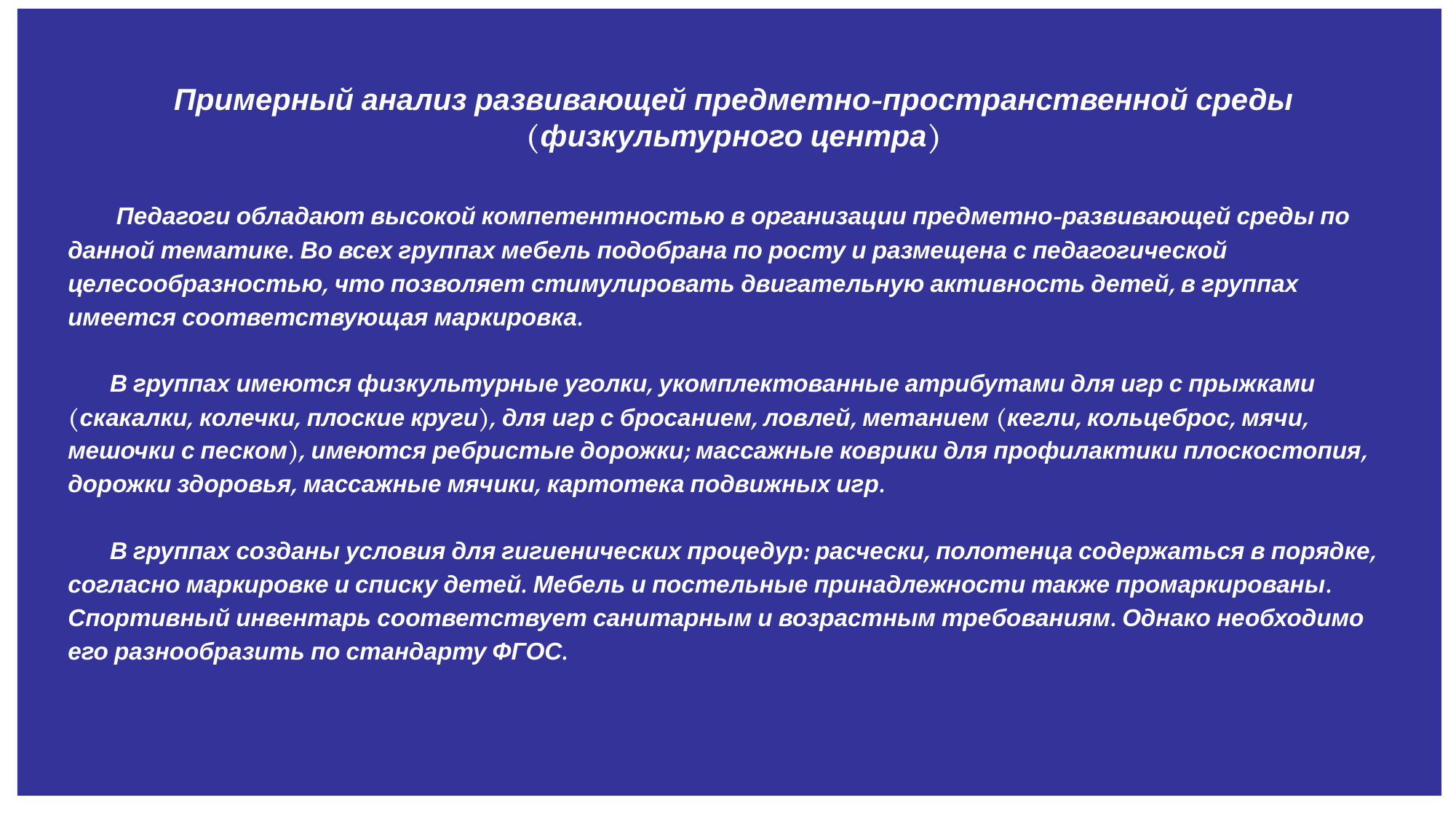

Примерный анализ развивающей предметно-пространственной среды (физкультурного центра)
       Педагоги обладают высокой компетентностью в организации предметно-развивающей среды по данной тематике. Во всех группах мебель подобрана по росту и размещена с педагогической целесообразностью, что позволяет стимулировать двигательную активность детей, в группах имеется соответствующая маркировка.

       В группах имеются физкультурные уголки, укомплектованные атрибутами для игр с прыжками (скакалки, колечки, плоские круги), для игр с бросанием, ловлей, метанием (кегли, кольцеброс, мячи, мешочки с песком), имеются ребристые дорожки; массажные коврики для профилактики плоскостопия, дорожки здоровья, массажные мячики, картотека подвижных игр.

       В группах созданы условия для гигиенических процедур: расчески, полотенца содержаться в порядке, согласно маркировке и списку детей. Мебель и постельные принадлежности также промаркированы. Спортивный инвентарь соответствует санитарным и возрастным требованиям. Однако необходимо его разнообразить по стандарту ФГОС.